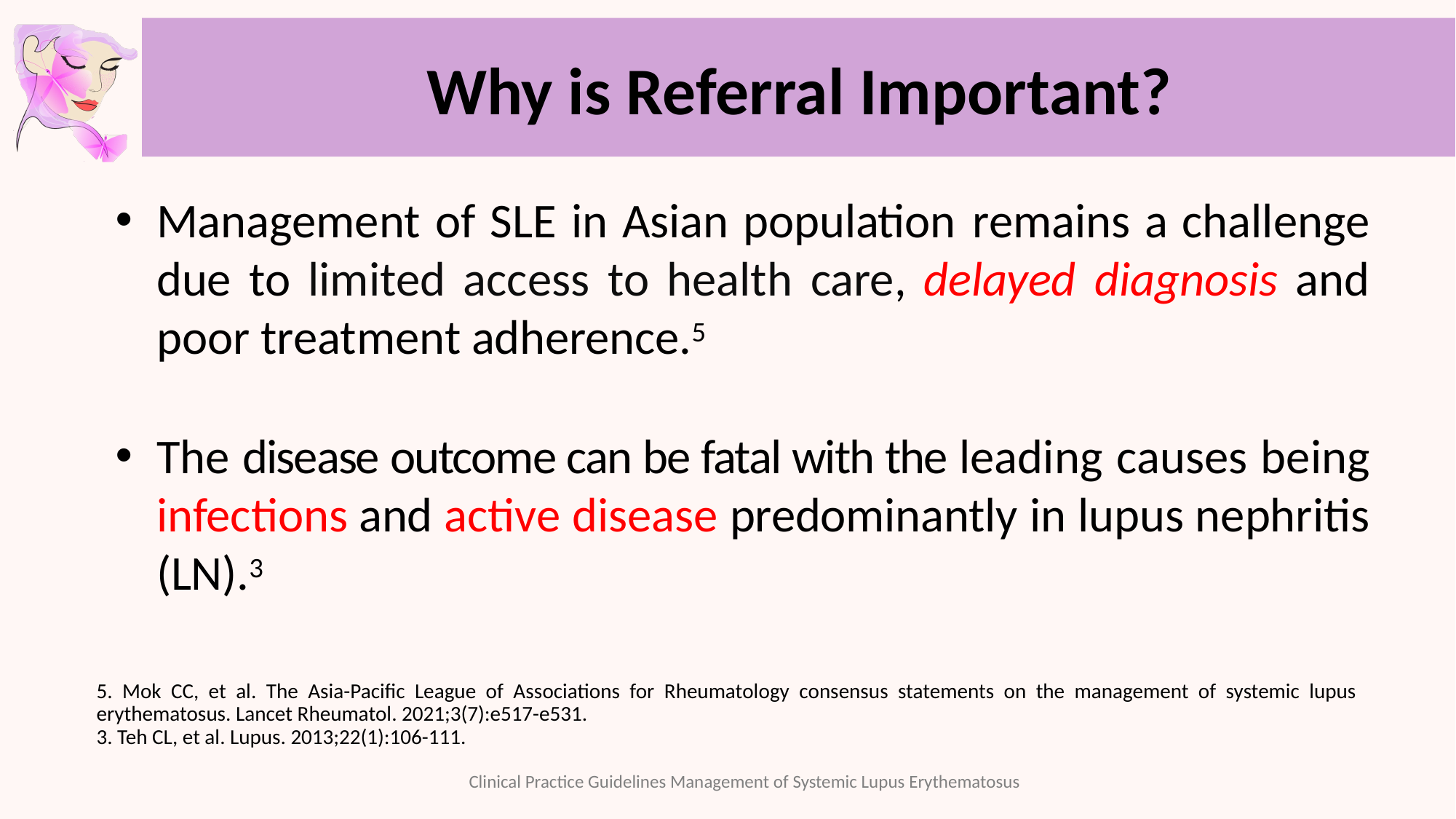

# Why is Referral Important?
Management of SLE in Asian population remains a challenge due to limited access to health care, delayed diagnosis and poor treatment adherence.5

The disease outcome can be fatal with the leading causes being infections and active disease predominantly in lupus nephritis (LN).3

5. Mok CC, et al. The Asia-Pacific League of Associations for Rheumatology consensus statements on the management of systemic lupus erythematosus. Lancet Rheumatol. 2021;3(7):e517-e531.
3. Teh CL, et al. Lupus. 2013;22(1):106-111.